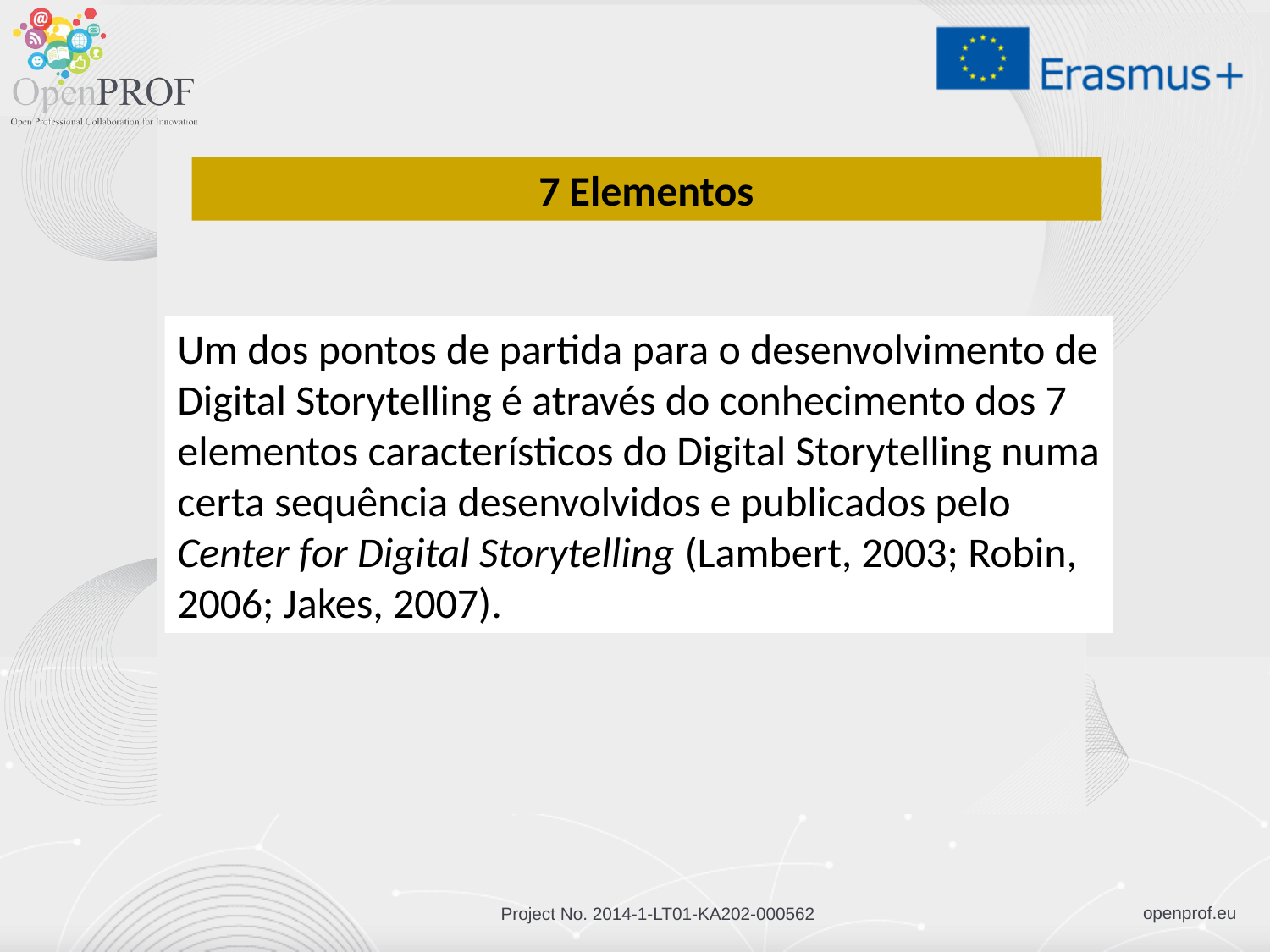

7 Elementos
Um dos pontos de partida para o desenvolvimento de Digital Storytelling é através do conhecimento dos 7 elementos característicos do Digital Storytelling numa certa sequência desenvolvidos e publicados pelo Center for Digital Storytelling (Lambert, 2003; Robin, 2006; Jakes, 2007).